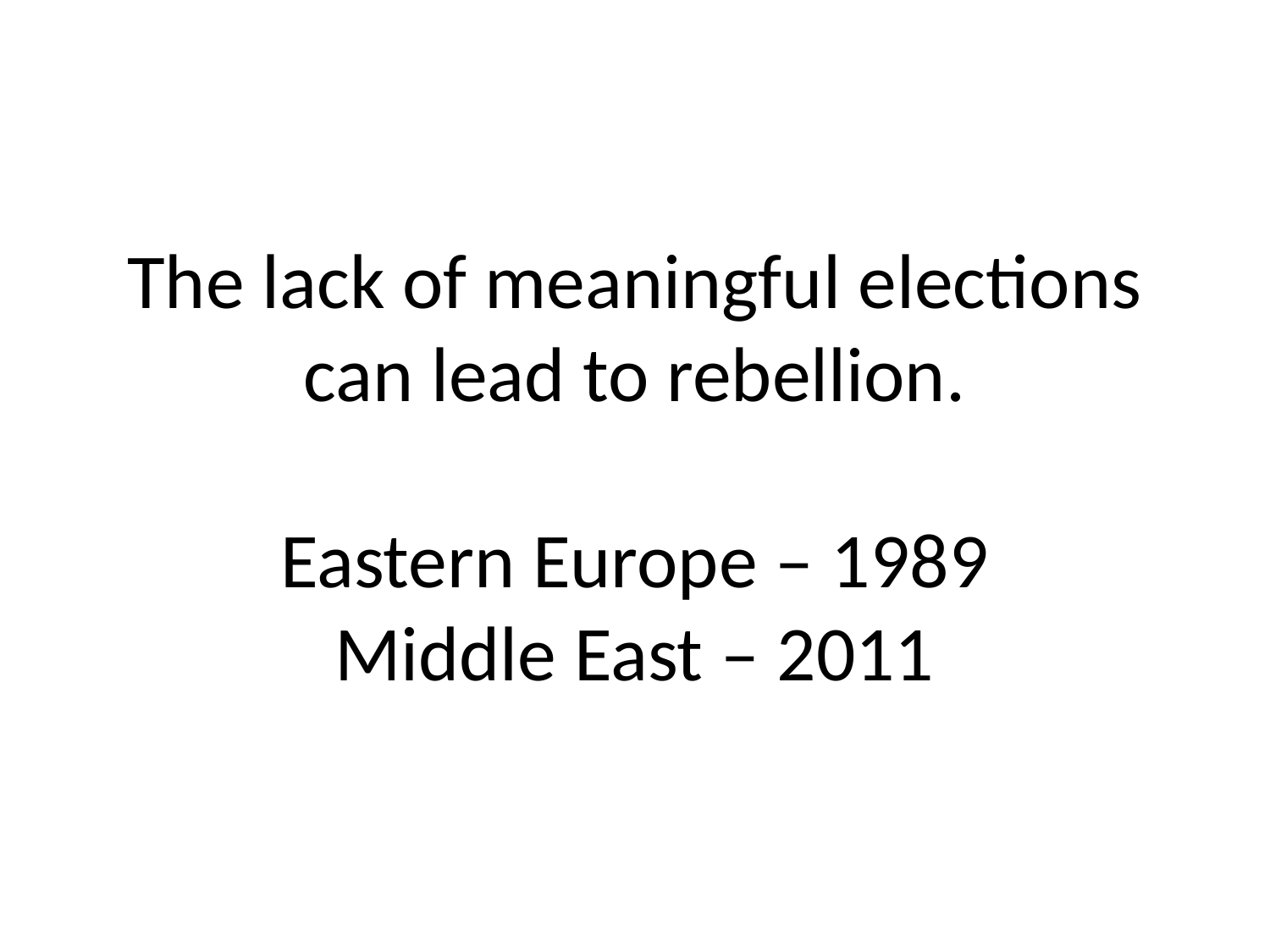

# The lack of meaningful elections can lead to rebellion. Eastern Europe – 1989 Middle East – 2011